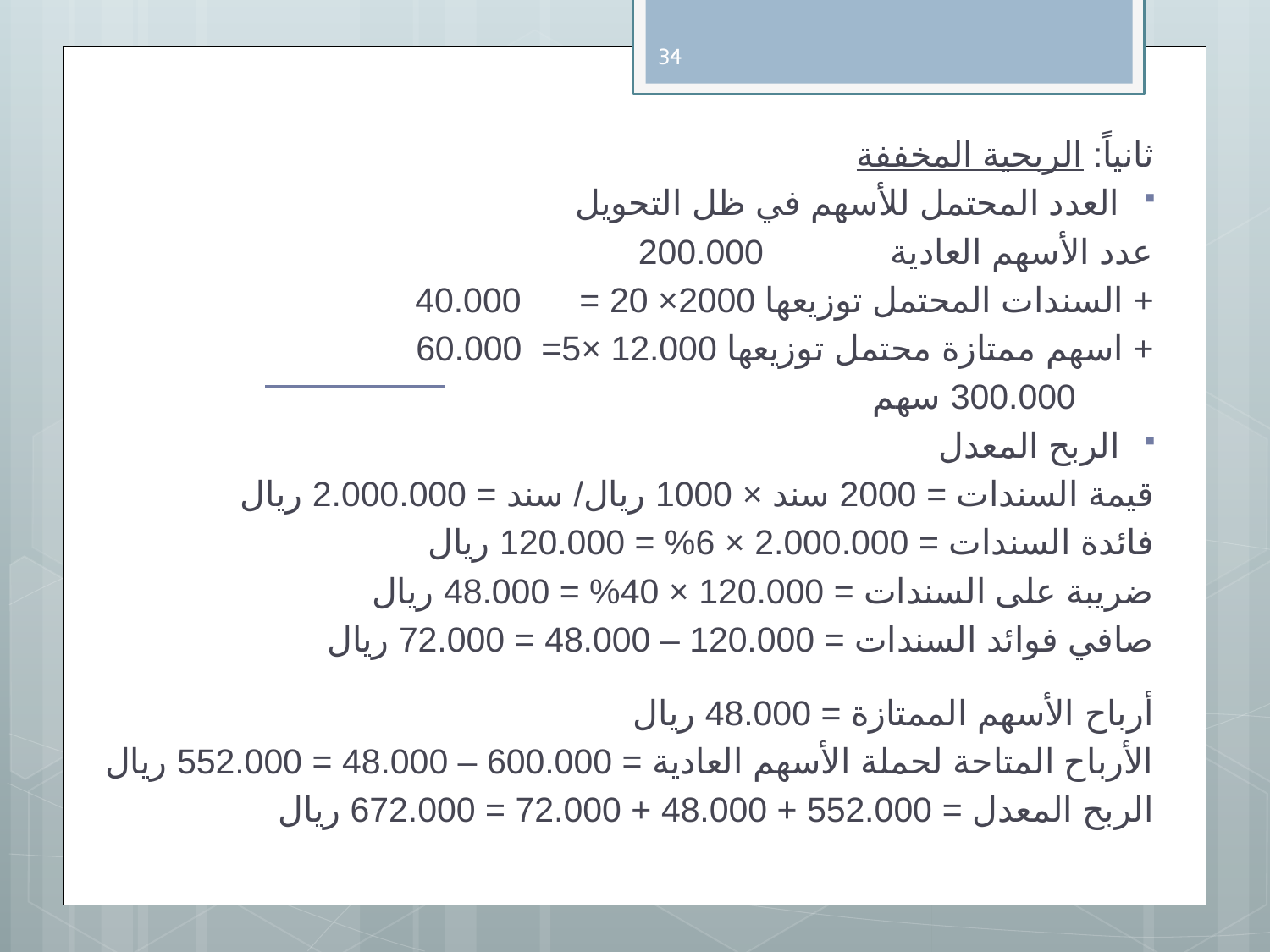

34
ثانياً: الربحية المخففة
العدد المحتمل للأسهم في ظل التحويل
	عدد الأسهم العادية			        200.000
	+ السندات المحتمل توزيعها 2000× 20 =      40.000
	+ اسهم ممتازة محتمل توزيعها 12.000 ×5=  60.000
					        300.000 سهم
الربح المعدل
قيمة السندات = 2000 سند × 1000 ريال/ سند = 2.000.000 ريال
فائدة السندات = 2.000.000 × 6% = 120.000 ريال
ضريبة على السندات = 120.000 × 40% = 48.000 ريال
صافي فوائد السندات = 120.000 – 48.000 = 72.000 ريال
أرباح الأسهم الممتازة = 48.000 ريال
الأرباح المتاحة لحملة الأسهم العادية = 600.000 – 48.000 = 552.000 ريال
الربح المعدل = 552.000 + 48.000 + 72.000 = 672.000 ريال